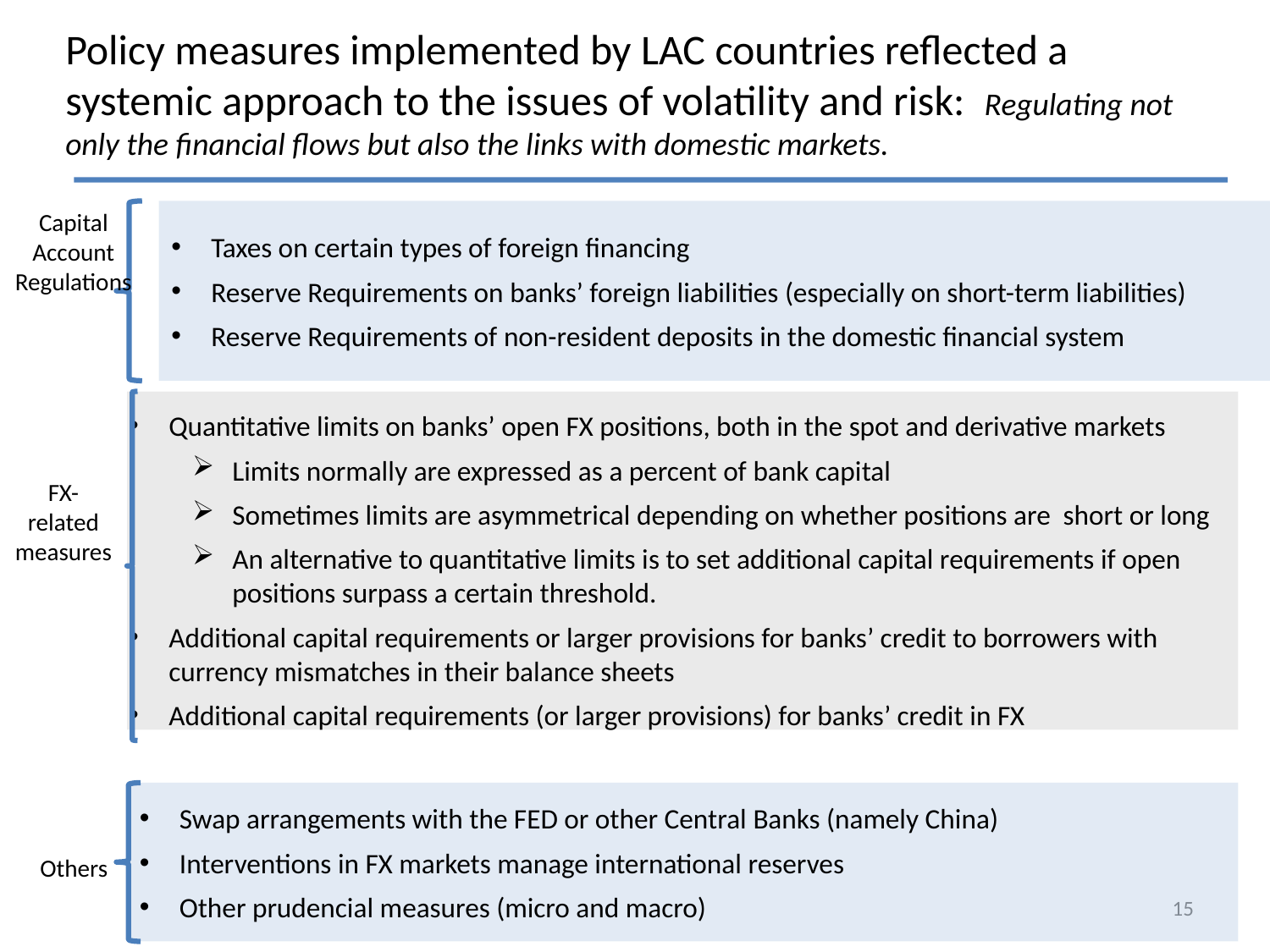

Policy measures implemented by LAC countries reflected a systemic approach to the issues of volatility and risk:  Regulating not only the financial flows but also the links with domestic markets.

Capital Account Regulations

Taxes on certain types of foreign financing
Reserve Requirements on banks’ foreign liabilities (especially on short-term liabilities)
Reserve Requirements of non-resident deposits in the domestic financial system

Quantitative limits on banks’ open FX positions, both in the spot and derivative markets
Limits normally are expressed as a percent of bank capital
Sometimes limits are asymmetrical depending on whether positions are  short or long
An alternative to quantitative limits is to set additional capital requirements if open positions surpass a certain threshold.
Additional capital requirements or larger provisions for banks’ credit to borrowers with currency mismatches in their balance sheets
Additional capital requirements (or larger provisions) for banks’ credit in FX

FX- related measures

Swap arrangements with the FED or other Central Banks (namely China)
Interventions in FX markets manage international reserves
Other prudencial measures (micro and macro)

Others
15